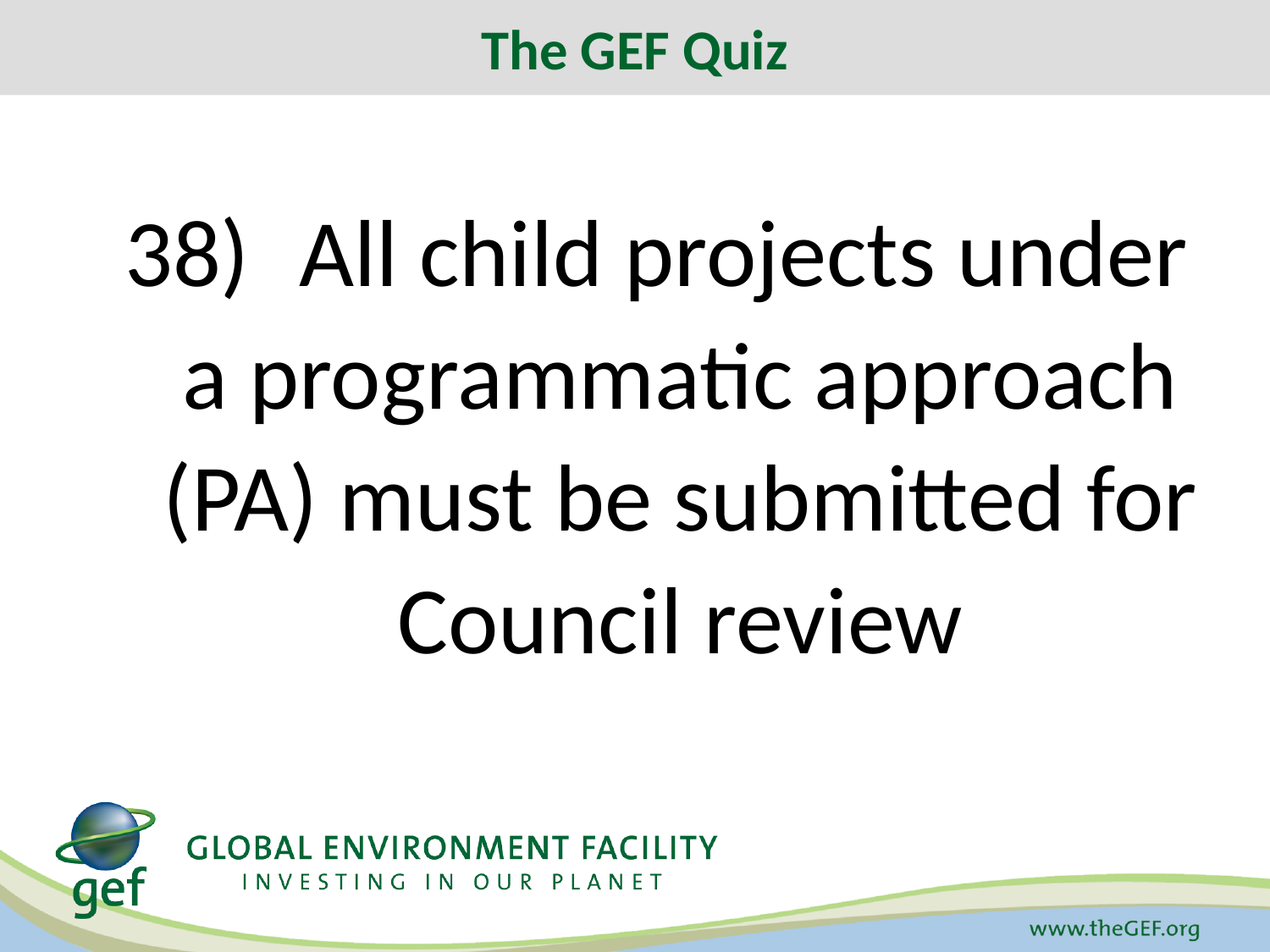

The GEF Quiz
# 38)	All child projects under a programmatic approach (PA) must be submitted for Council review